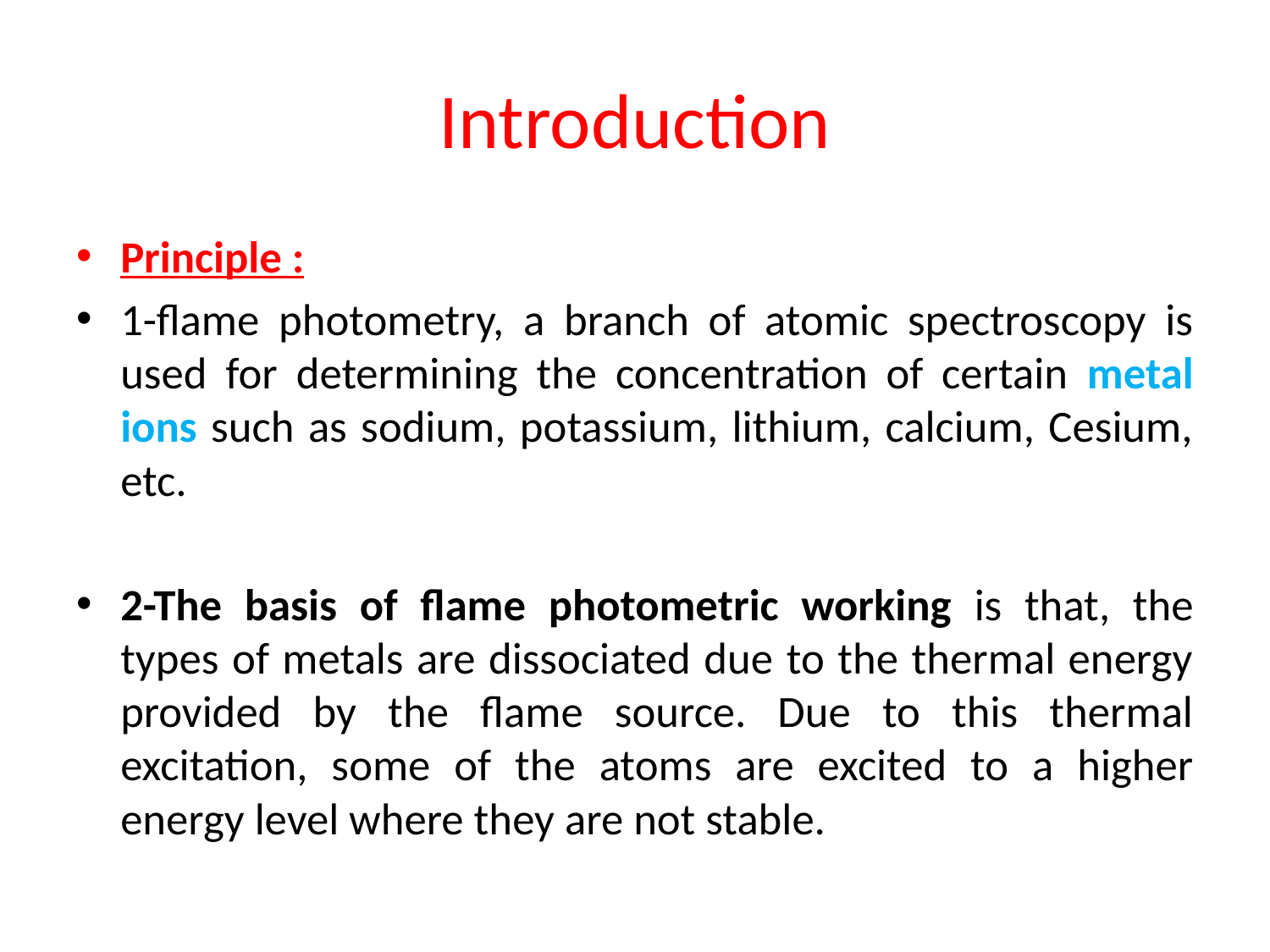

# Introduction
Principle :
1-flame photometry, a branch of atomic spectroscopy is used for determining the concentration of certain metal ions such as sodium, potassium, lithium, calcium, Cesium, etc.

2-The basis of flame photometric working is that, the types of metals are dissociated due to the thermal energy provided by the flame source. Due to this thermal excitation, some of the atoms are excited to a higher energy level where they are not stable.